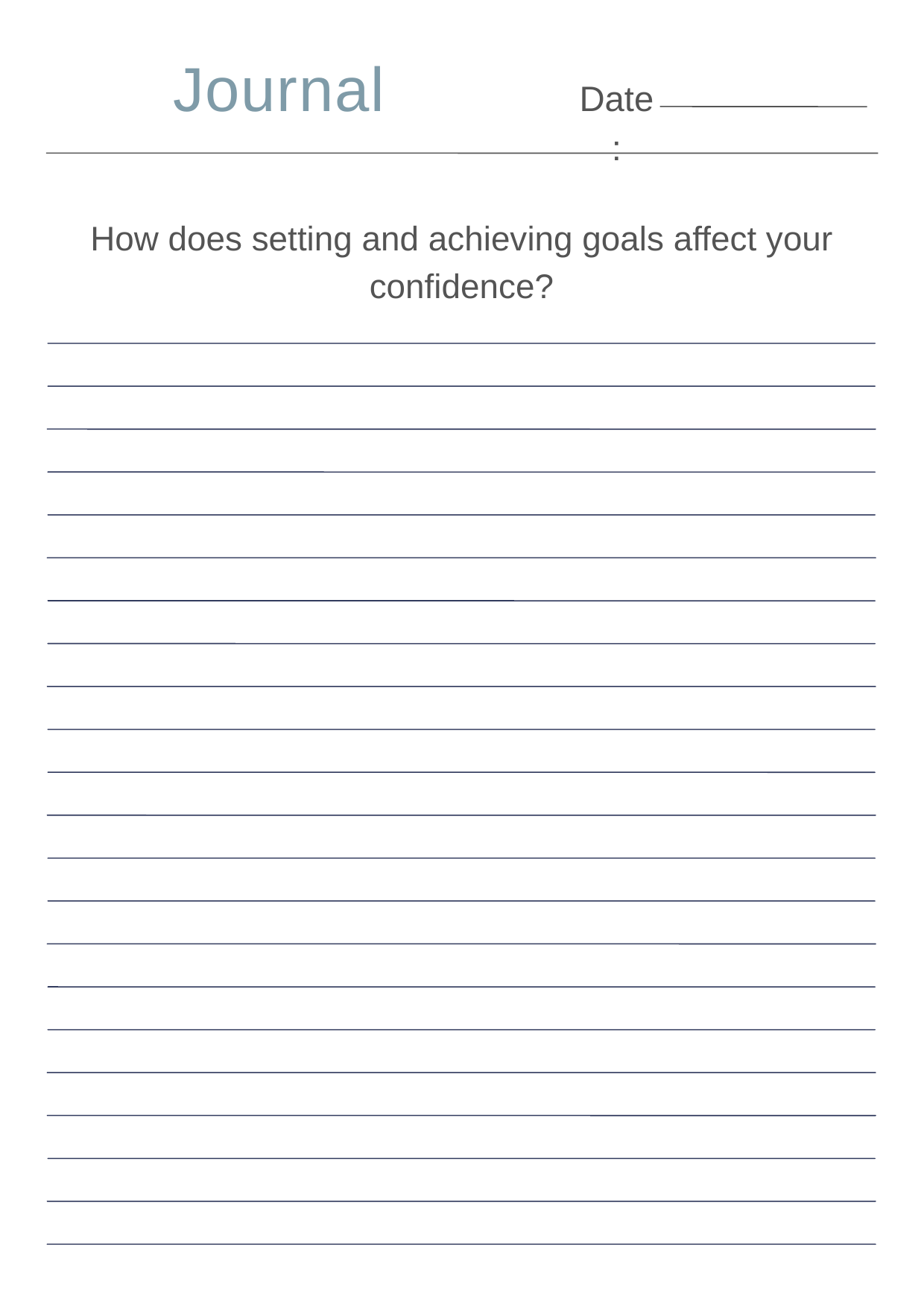

Journal
Date:

How does setting and achieving goals affect your confidence?